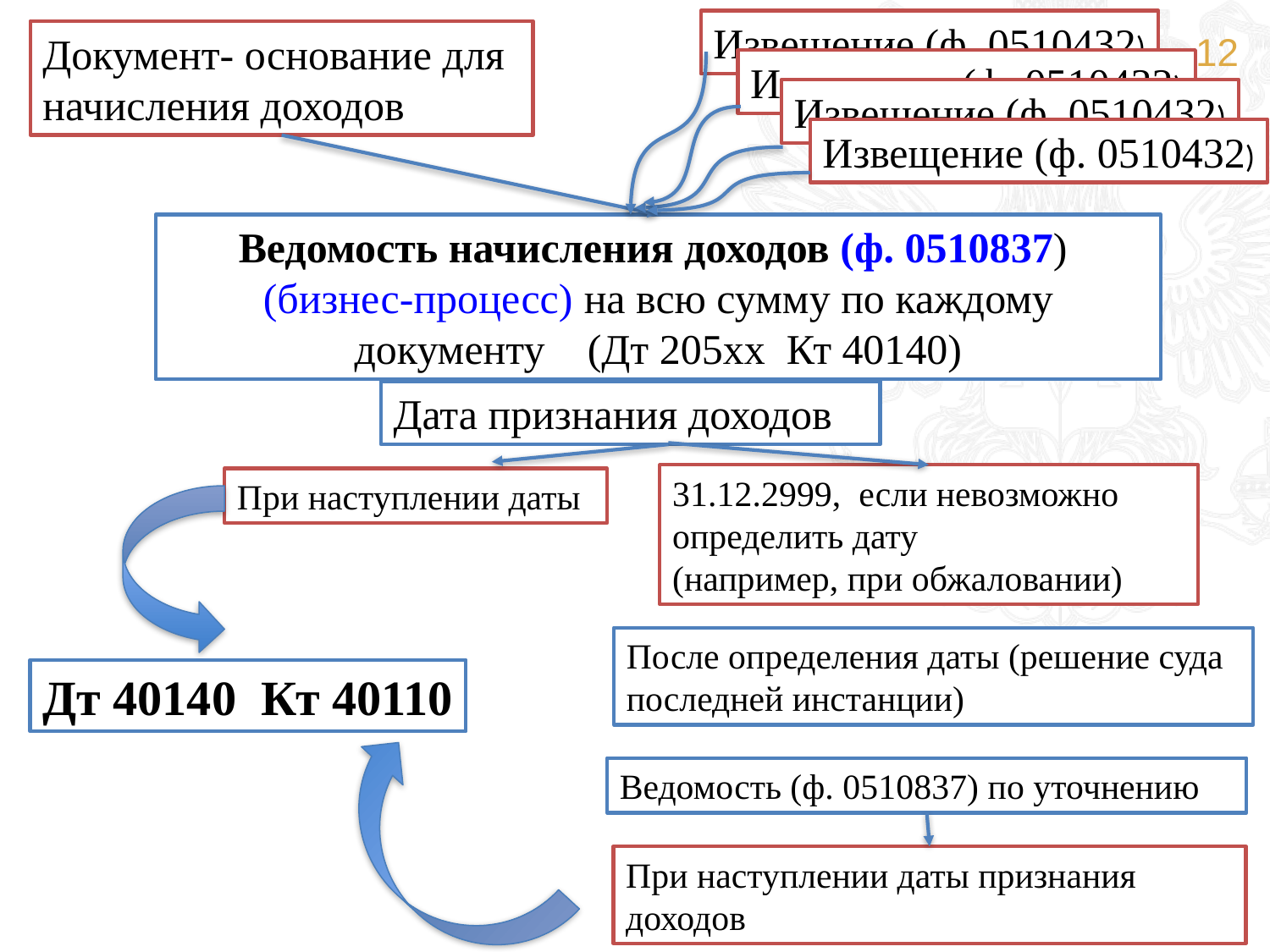

Извещение (ф. 0510432)
Документ- основание для начисления доходов
Извещение (ф. 0510432)
Извещение (ф. 0510432)
Извещение (ф. 0510432)
Ведомость начисления доходов (ф. 0510837) (бизнес-процесс) на всю сумму по каждому документу    (Дт 205хх  Кт 40140)
Дата признания доходов
31.12.2999,  если невозможно определить дату
(например, при обжаловании)
При наступлении даты

После определения даты (решение суда последней инстанции)
Дт 40140  Кт 40110

Ведомость (ф. 0510837) по уточнению
При наступлении даты признания доходов